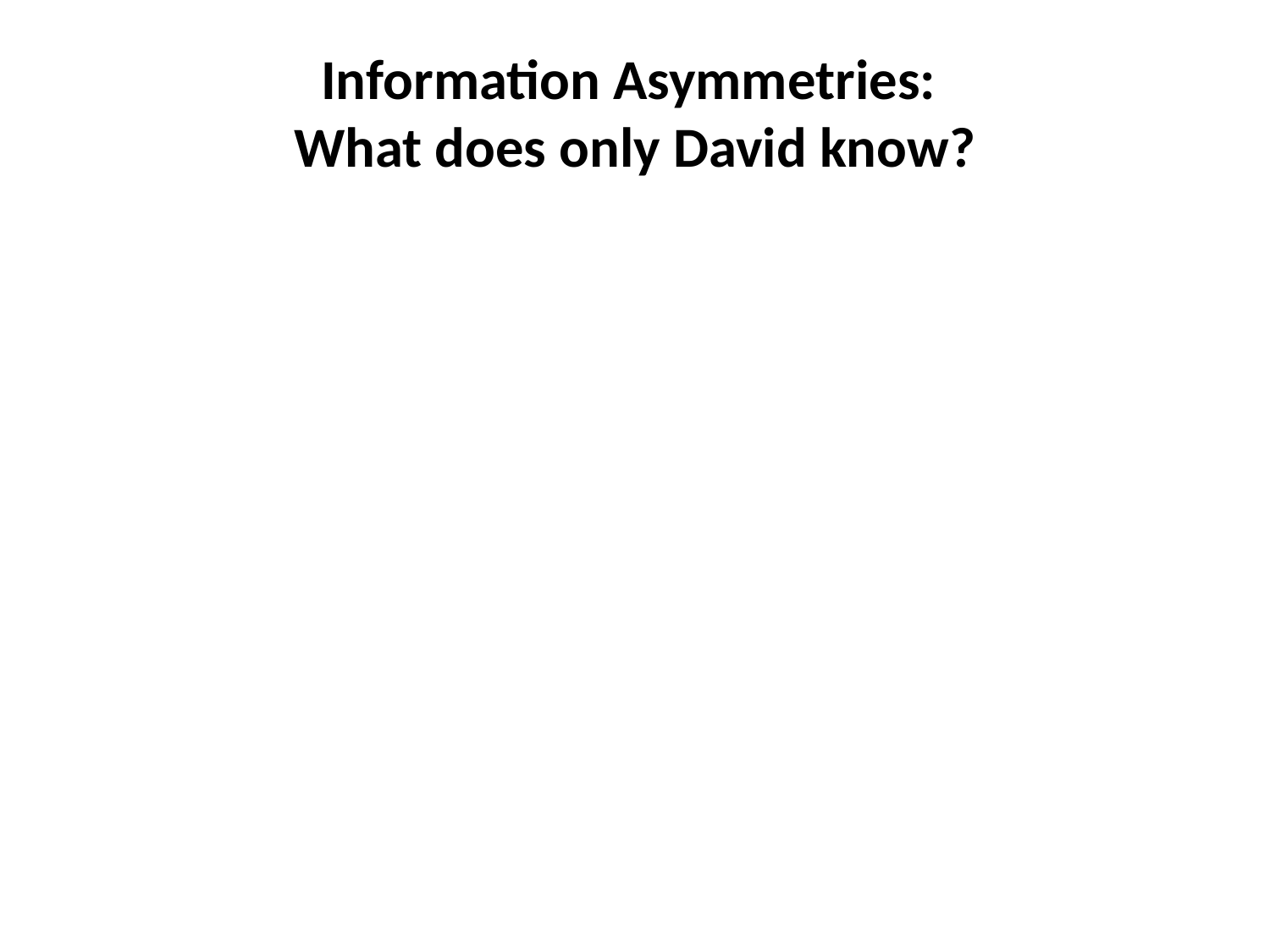

# Information Asymmetries: What does only David know?